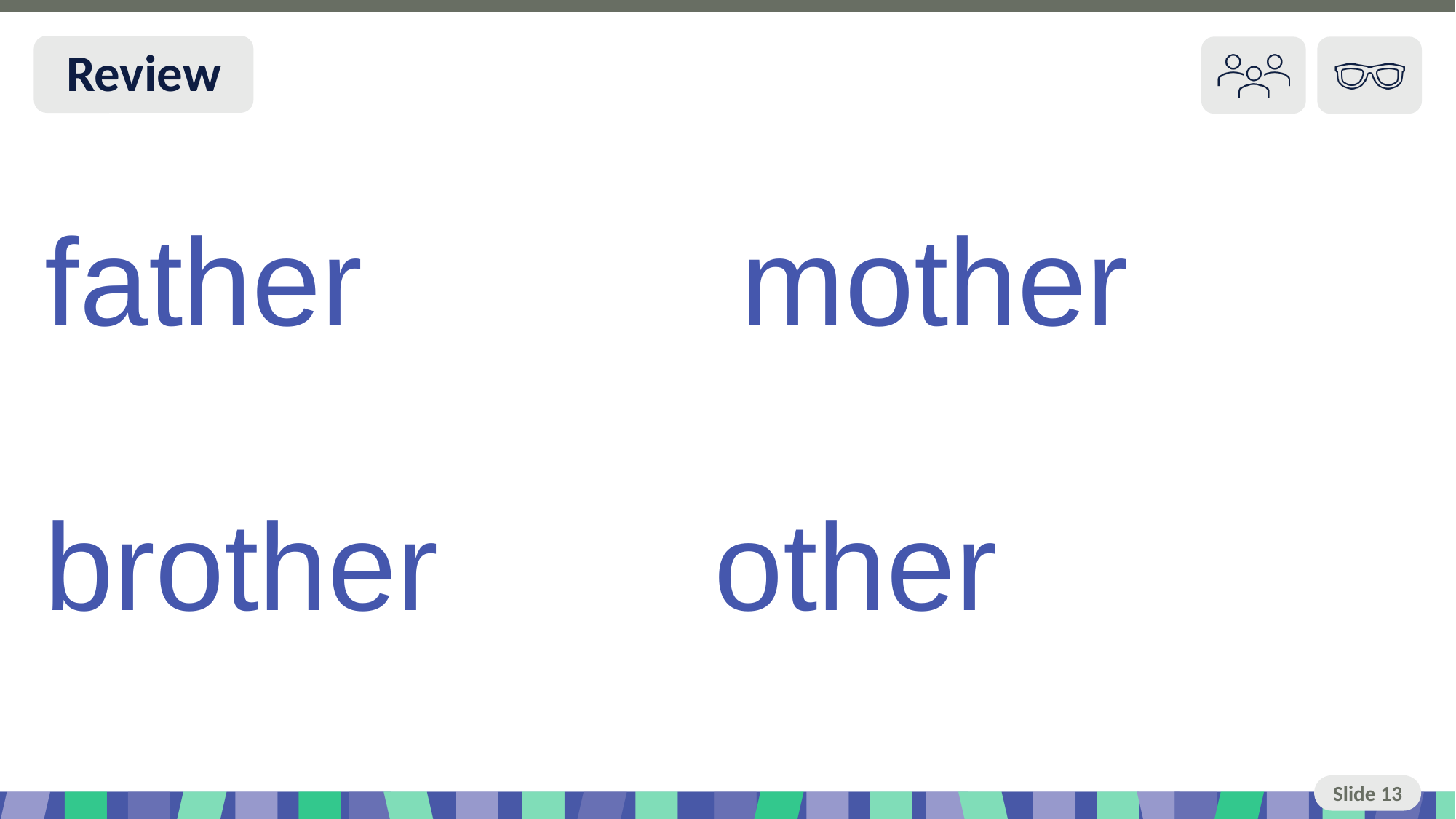

Slide 13 Review You do
father           mother
brother        other